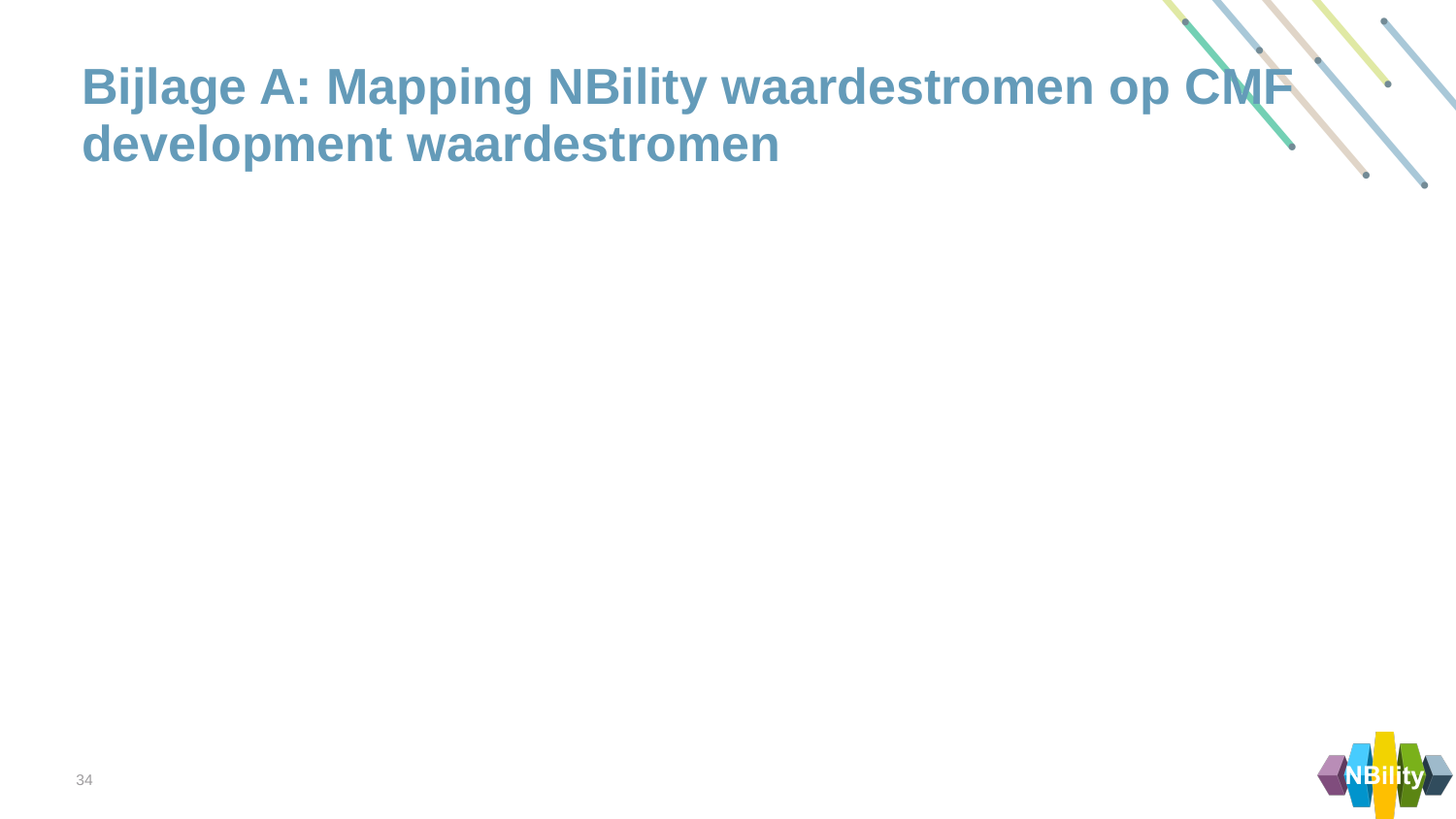

# Bijlage A: Mapping NBility waardestromen op CMF development waardestromen
34